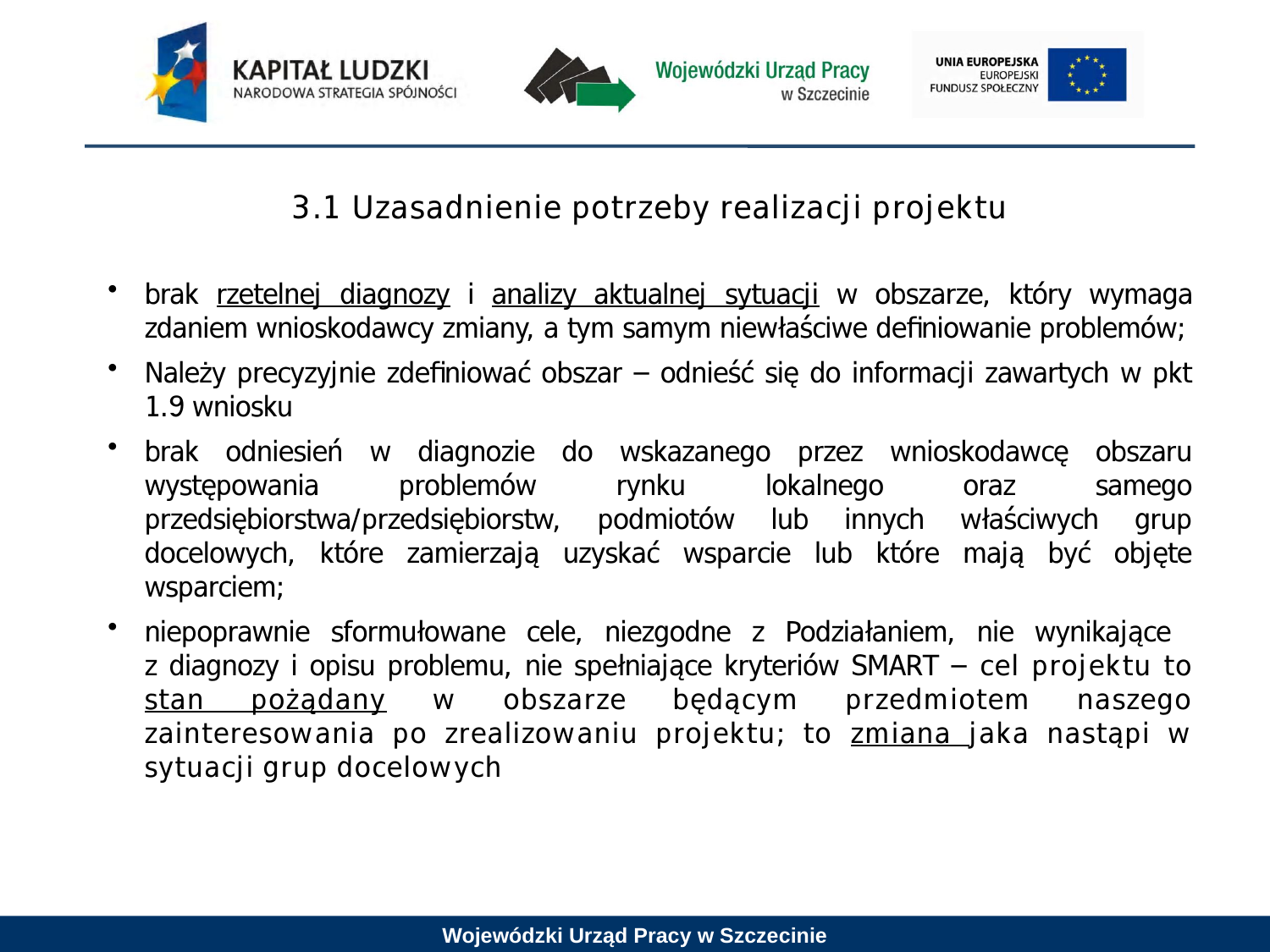

3.1 Uzasadnienie potrzeby realizacji projektu

brak rzetelnej diagnozy i analizy aktualnej sytuacji w obszarze, który wymaga zdaniem wnioskodawcy zmiany, a tym samym niewłaściwe definiowanie problemów;
Należy precyzyjnie zdefiniować obszar – odnieść się do informacji zawartych w pkt 1.9 wniosku
brak odniesień w diagnozie do wskazanego przez wnioskodawcę obszaru występowania problemów rynku lokalnego oraz samego przedsiębiorstwa/przedsiębiorstw, podmiotów lub innych właściwych grup docelowych, które zamierzają uzyskać wsparcie lub które mają być objęte wsparciem;
niepoprawnie sformułowane cele, niezgodne z Podziałaniem, nie wynikające
z diagnozy i opisu problemu, nie spełniające kryteriów SMART – cel projektu to stan pożądany w obszarze będącym przedmiotem naszego zainteresowania po zrealizowaniu projektu; to zmiana jaka nastąpi w sytuacji grup docelowych